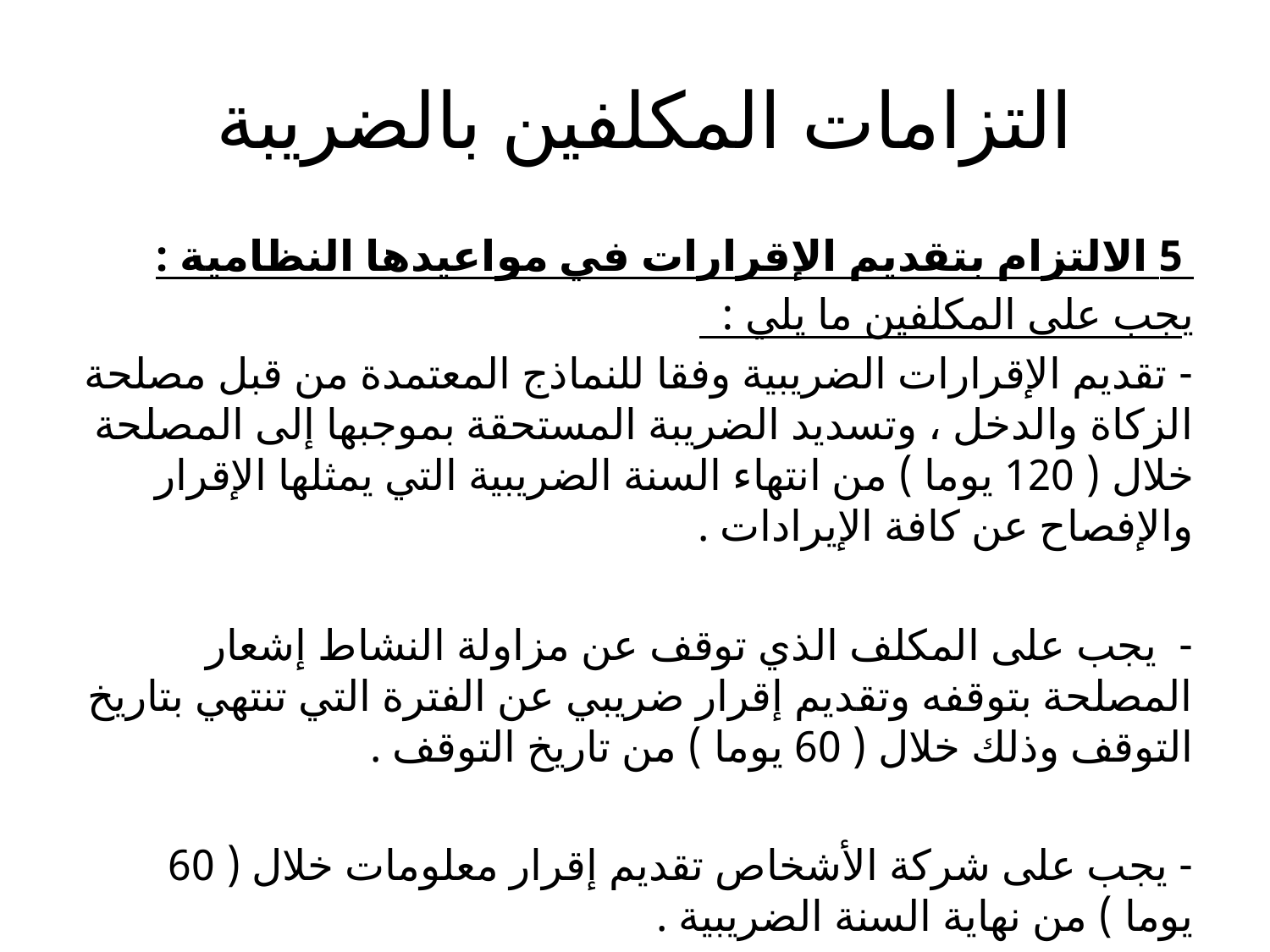

# التزامات المكلفين بالضريبة
 5 الالتزام بتقديم الإقرارات في مواعيدها النظامية :
يجب على المكلفين ما يلي :
- تقديم الإقرارات الضريبية وفقا للنماذج المعتمدة من قبل مصلحة الزكاة والدخل ، وتسديد الضريبة المستحقة بموجبها إلى المصلحة خلال ( 120 يوما ) من انتهاء السنة الضريبية التي يمثلها الإقرار والإفصاح عن كافة الإيرادات .

-  يجب على المكلف الذي توقف عن مزاولة النشاط إشعار المصلحة بتوقفه وتقديم إقرار ضريبي عن الفترة التي تنتهي بتاريخ التوقف وذلك خلال ( 60 يوما ) من تاريخ التوقف .

- يجب على شركة الأشخاص تقديم إقرار معلومات خلال ( 60 يوما ) من نهاية السنة الضريبية .